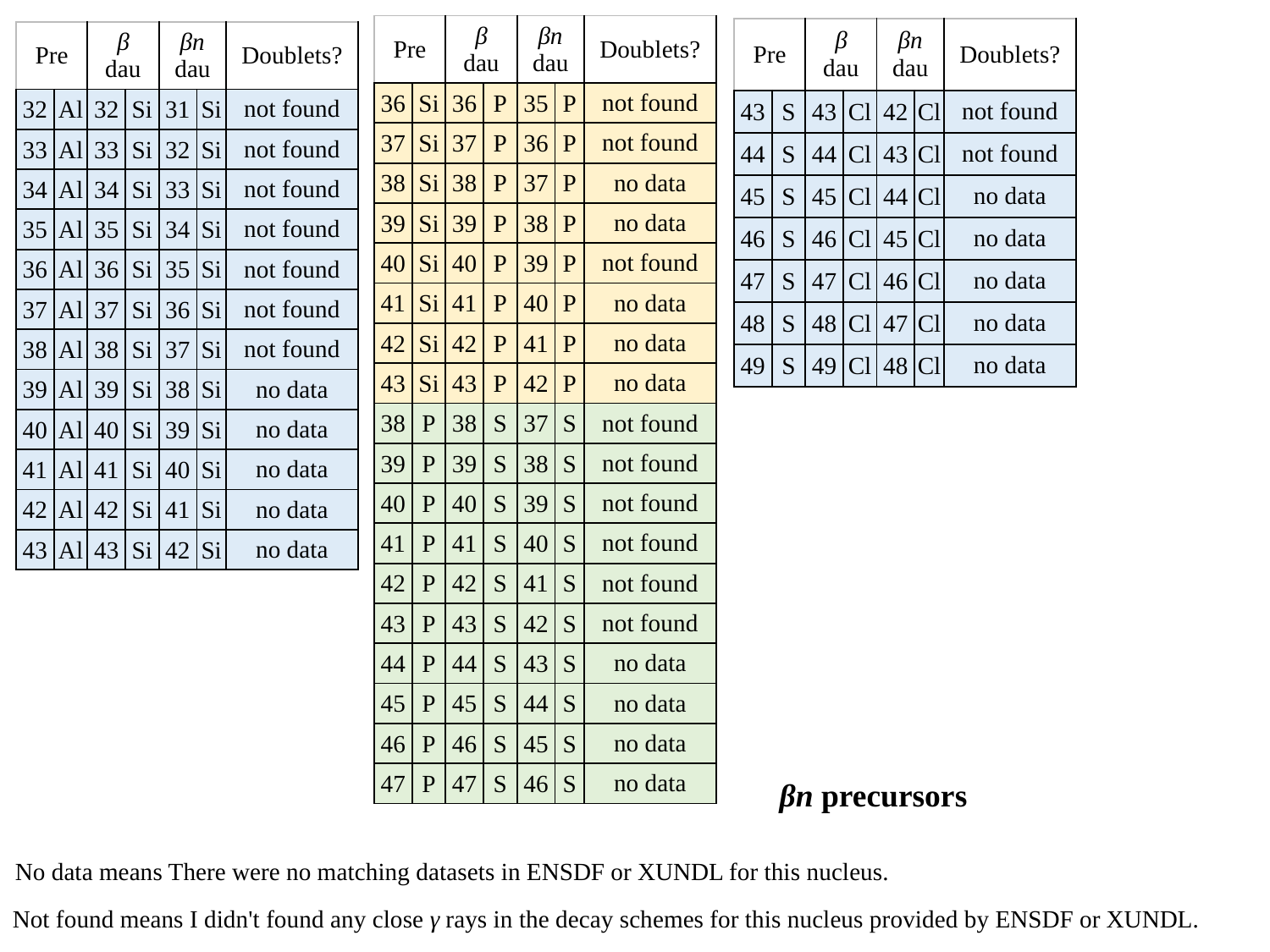

| Pre |  | β dau |  | βn dau |  | Doublets? |
| --- | --- | --- | --- | --- | --- | --- |
| 36 | Si | 36 | P | 35 | P | not found |
| 37 | Si | 37 | P | 36 | P | not found |
| 38 | Si | 38 | P | 37 | P | no data |
| 39 | Si | 39 | P | 38 | P | no data |
| 40 | Si | 40 | P | 39 | P | not found |
| 41 | Si | 41 | P | 40 | P | no data |
| 42 | Si | 42 | P | 41 | P | no data |
| 43 | Si | 43 | P | 42 | P | no data |
| 38 | P | 38 | S | 37 | S | not found |
| 39 | P | 39 | S | 38 | S | not found |
| 40 | P | 40 | S | 39 | S | not found |
| 41 | P | 41 | S | 40 | S | not found |
| 42 | P | 42 | S | 41 | S | not found |
| 43 | P | 43 | S | 42 | S | not found |
| 44 | P | 44 | S | 43 | S | no data |
| 45 | P | 45 | S | 44 | S | no data |
| 46 | P | 46 | S | 45 | S | no data |
| 47 | P | 47 | S | 46 | S | no data |
| Pre |  | β dau |  | βn dau |  | Doublets? |
| --- | --- | --- | --- | --- | --- | --- |
| 43 | S | 43 | Cl | 42 | Cl | not found |
| 44 | S | 44 | Cl | 43 | Cl | not found |
| 45 | S | 45 | Cl | 44 | Cl | no data |
| 46 | S | 46 | Cl | 45 | Cl | no data |
| 47 | S | 47 | Cl | 46 | Cl | no data |
| 48 | S | 48 | Cl | 47 | Cl | no data |
| 49 | S | 49 | Cl | 48 | Cl | no data |
| Pre |  | β dau |  | βn dau |  | Doublets? |
| --- | --- | --- | --- | --- | --- | --- |
| 32 | Al | 32 | Si | 31 | Si | not found |
| 33 | Al | 33 | Si | 32 | Si | not found |
| 34 | Al | 34 | Si | 33 | Si | not found |
| 35 | Al | 35 | Si | 34 | Si | not found |
| 36 | Al | 36 | Si | 35 | Si | not found |
| 37 | Al | 37 | Si | 36 | Si | not found |
| 38 | Al | 38 | Si | 37 | Si | not found |
| 39 | Al | 39 | Si | 38 | Si | no data |
| 40 | Al | 40 | Si | 39 | Si | no data |
| 41 | Al | 41 | Si | 40 | Si | no data |
| 42 | Al | 42 | Si | 41 | Si | no data |
| 43 | Al | 43 | Si | 42 | Si | no data |
βn precursors
No data means There were no matching datasets in ENSDF or XUNDL for this nucleus.
Not found means I didn't found any close γ rays in the decay schemes for this nucleus provided by ENSDF or XUNDL.